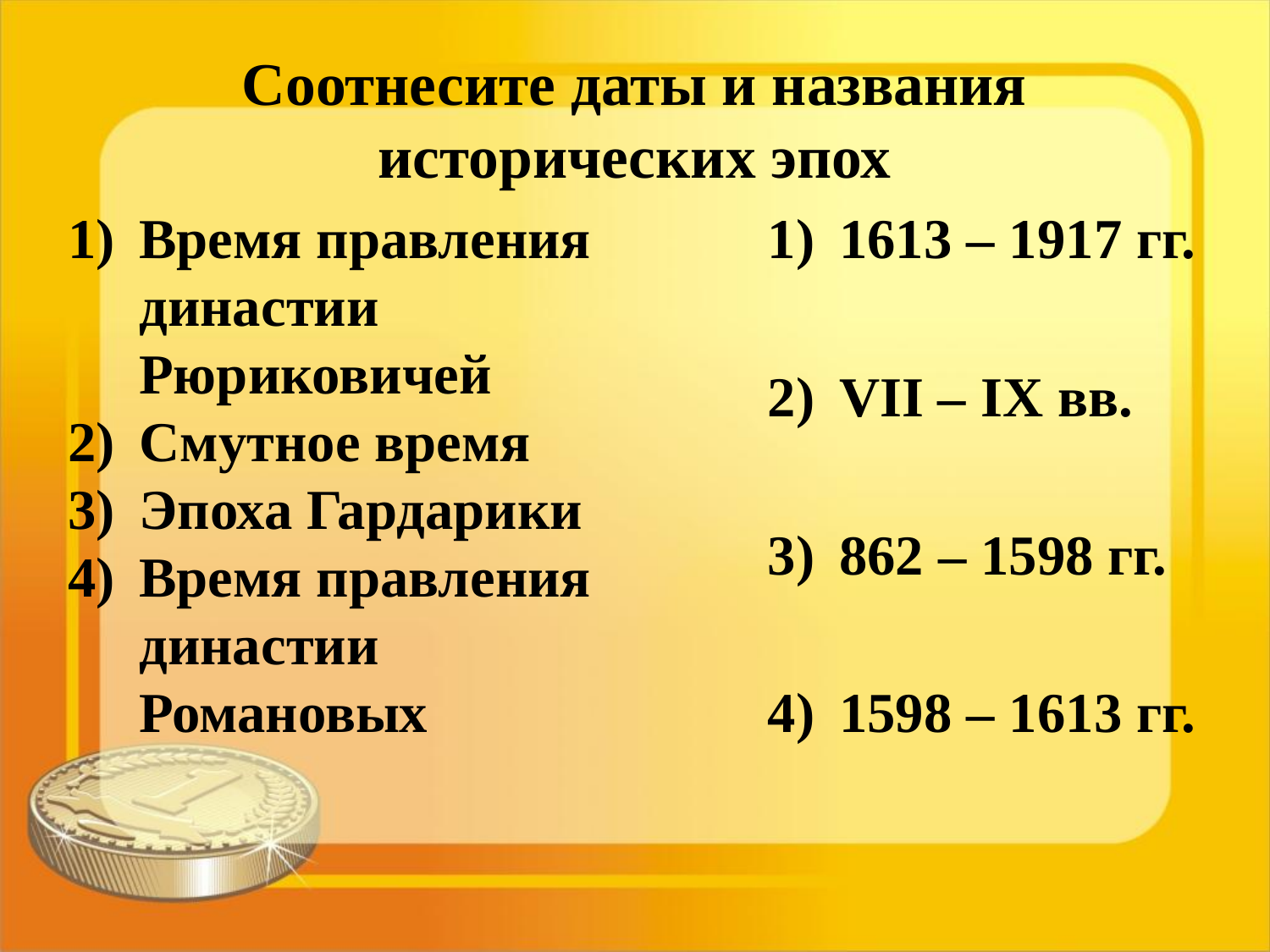

# Соотнесите даты и названия исторических эпох
Время правления династии Рюриковичей
Смутное время
Эпоха Гардарики
Время правления династии Романовых

1613 – 1917 гг.

VII – IX вв.

862 – 1598 гг.

1598 – 1613 гг.